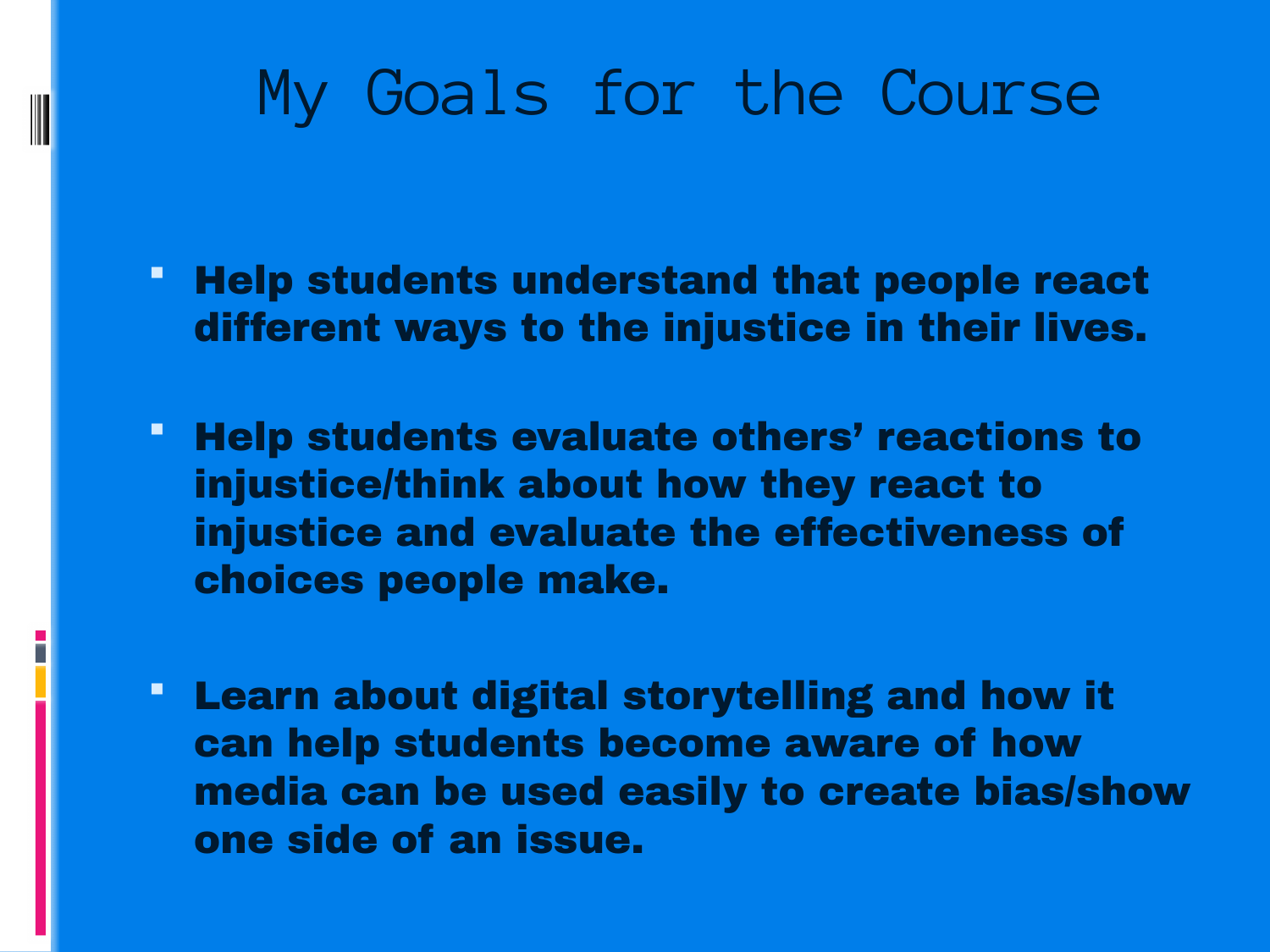

# My Goals for the Course
Help students understand that people react different ways to the injustice in their lives.

Help students evaluate others’ reactions to injustice/think about how they react to injustice and evaluate the effectiveness of choices people make.

Learn about digital storytelling and how it can help students become aware of how media can be used easily to create bias/show one side of an issue.